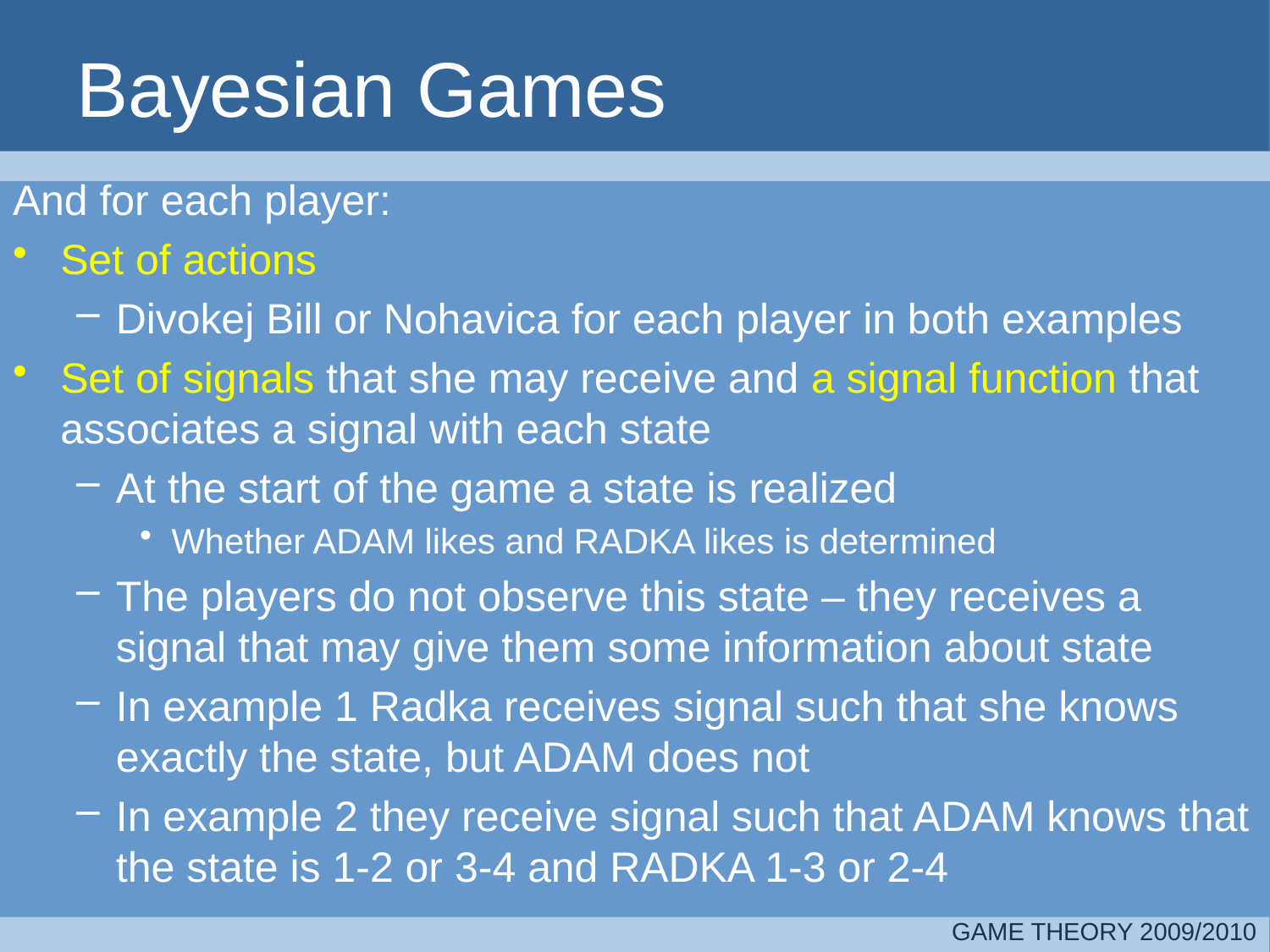

# Bayesian Games
And for each player:
Set of actions
Divokej Bill or Nohavica for each player in both examples
Set of signals that she may receive and a signal function that associates a signal with each state
At the start of the game a state is realized
Whether ADAM likes and RADKA likes is determined
The players do not observe this state – they receives a signal that may give them some information about state
In example 1 Radka receives signal such that she knows exactly the state, but ADAM does not
In example 2 they receive signal such that ADAM knows that the state is 1-2 or 3-4 and RADKA 1-3 or 2-4
GAME THEORY 2009/2010